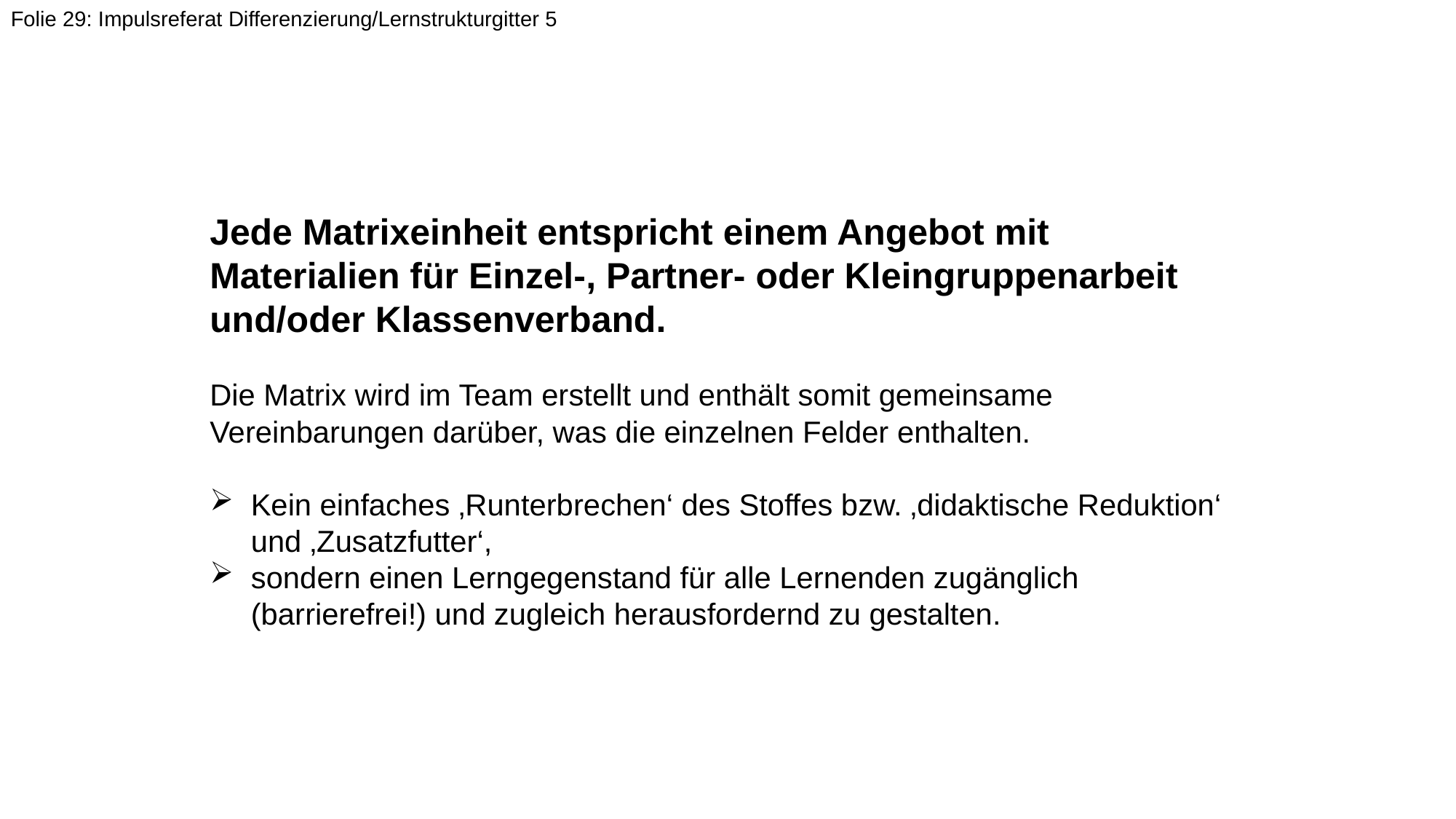

Folie 29: Impulsreferat Differenzierung/Lernstrukturgitter 5
Jede Matrixeinheit entspricht einem Angebot mit
Materialien für Einzel-, Partner- oder Kleingruppenarbeit und/oder Klassenverband.

Die Matrix wird im Team erstellt und enthält somit gemeinsame Vereinbarungen darüber, was die einzelnen Felder enthalten.

Kein einfaches ‚Runterbrechen‘ des Stoffes bzw. ‚didaktische Reduktion‘ und ‚Zusatzfutter‘,
sondern einen Lerngegenstand für alle Lernenden zugänglich (barrierefrei!) und zugleich herausfordernd zu gestalten.